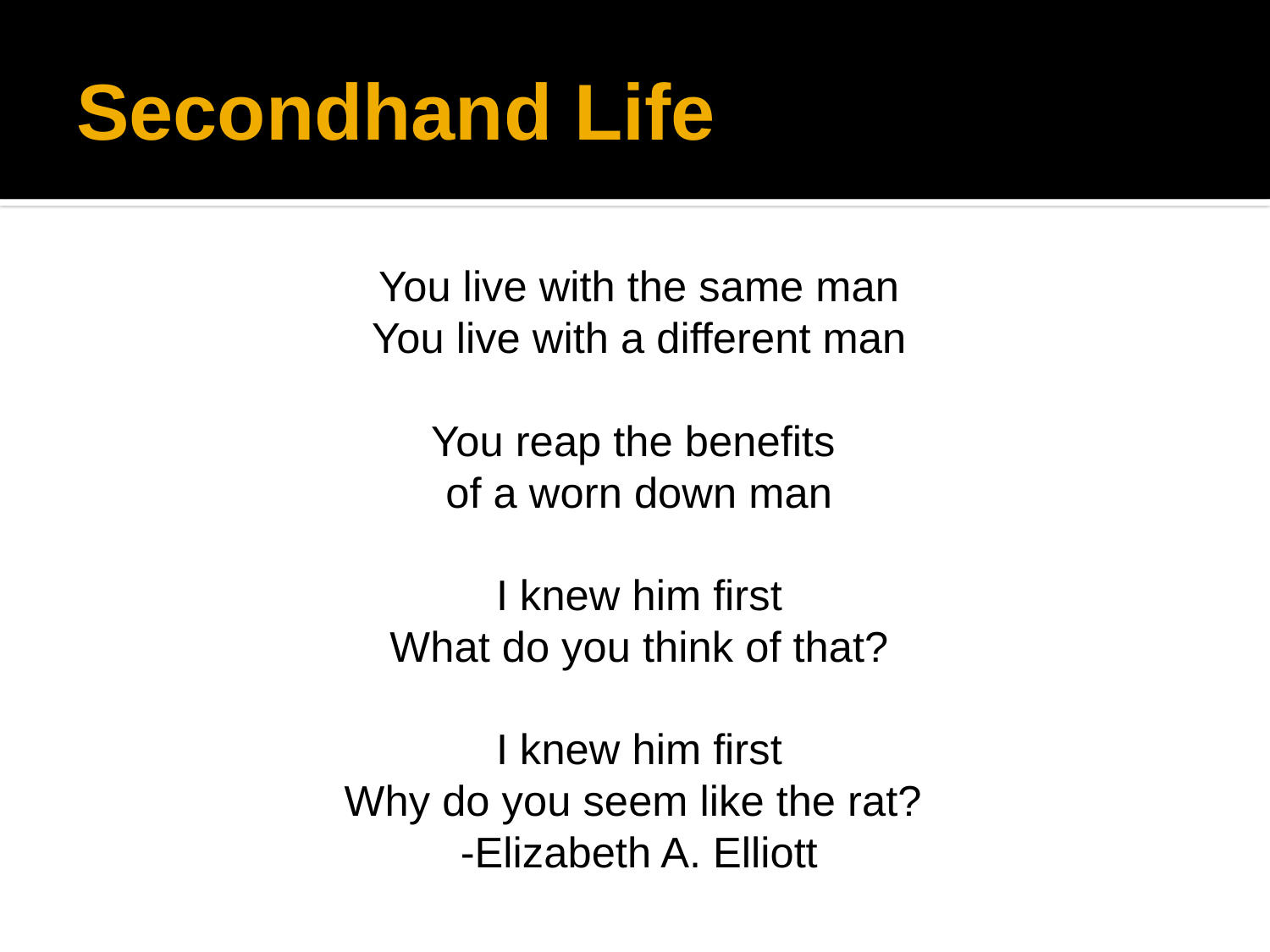

# Secondhand Life
You live with the same man
You live with a different man

You reap the benefits
of a worn down man

I knew him first
What do you think of that?

I knew him first
Why do you seem like the rat?
-Elizabeth A. Elliott